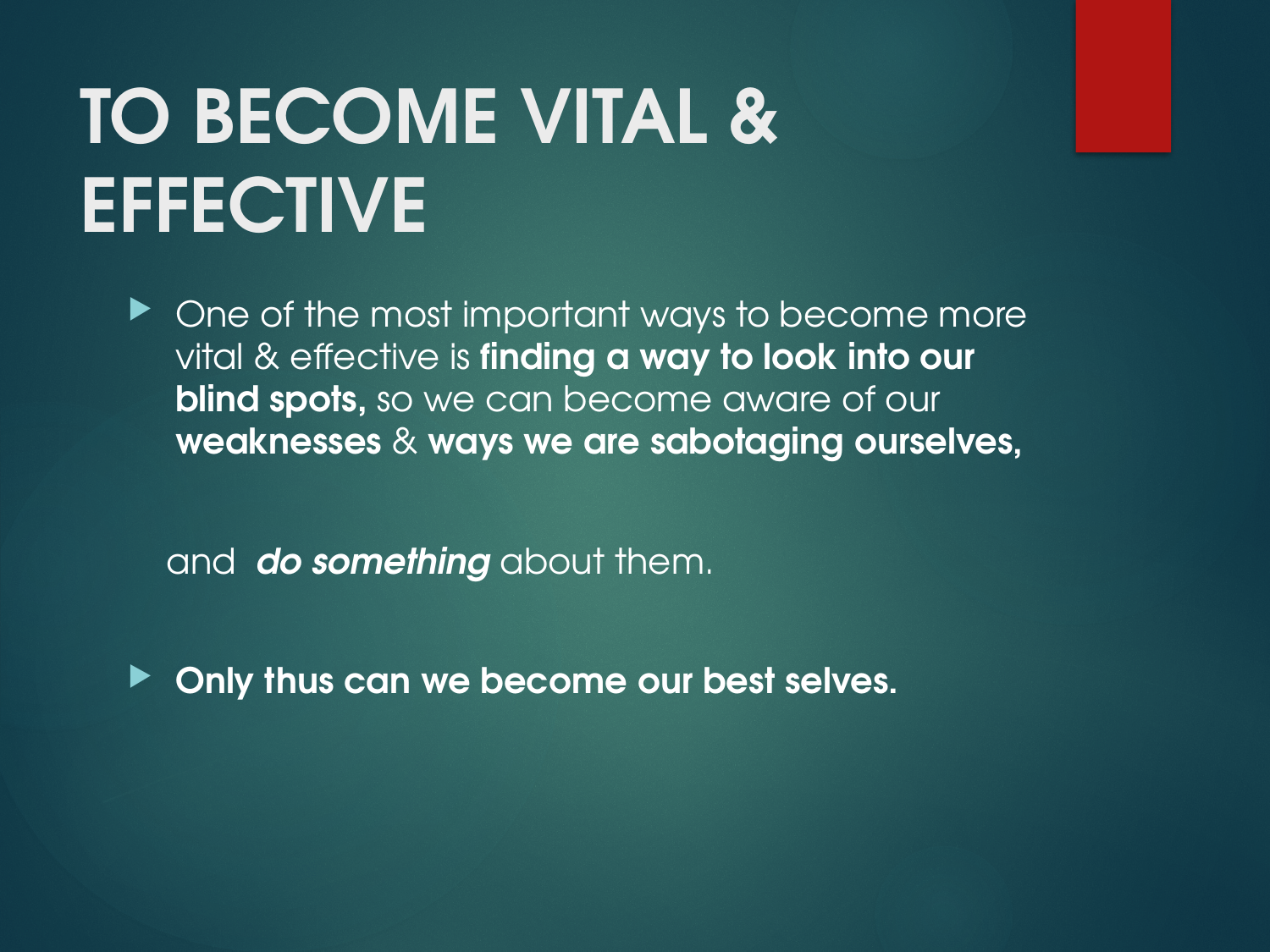

# TO BECOME VITAL & EFFECTIVE
One of the most important ways to become more vital & effective is finding a way to look into our blind spots, so we can become aware of our weaknesses & ways we are sabotaging ourselves,

    and  do something about them.

Only thus can we become our best selves.